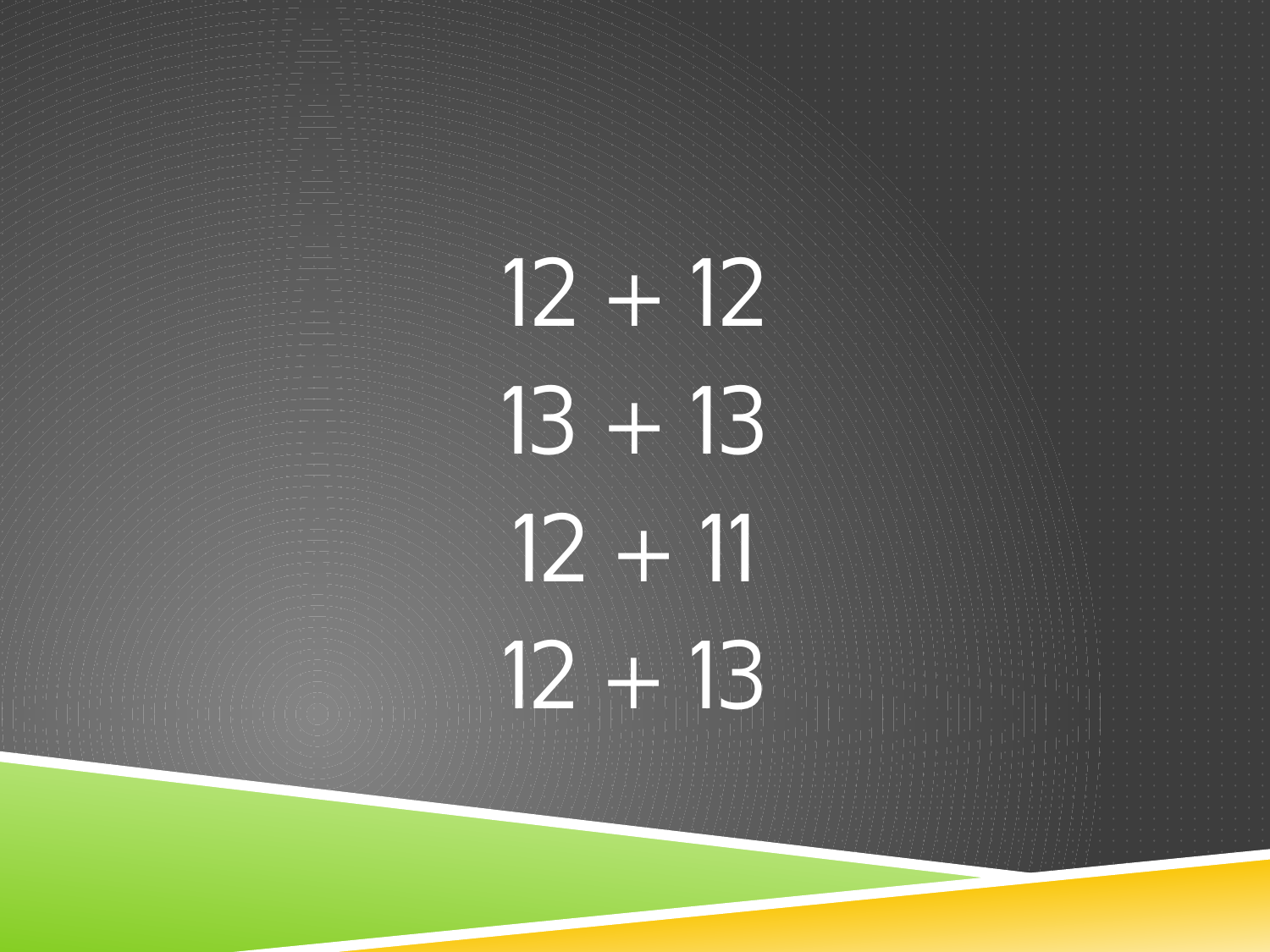

12 + 12
13 + 13
12 + 11
12 + 13